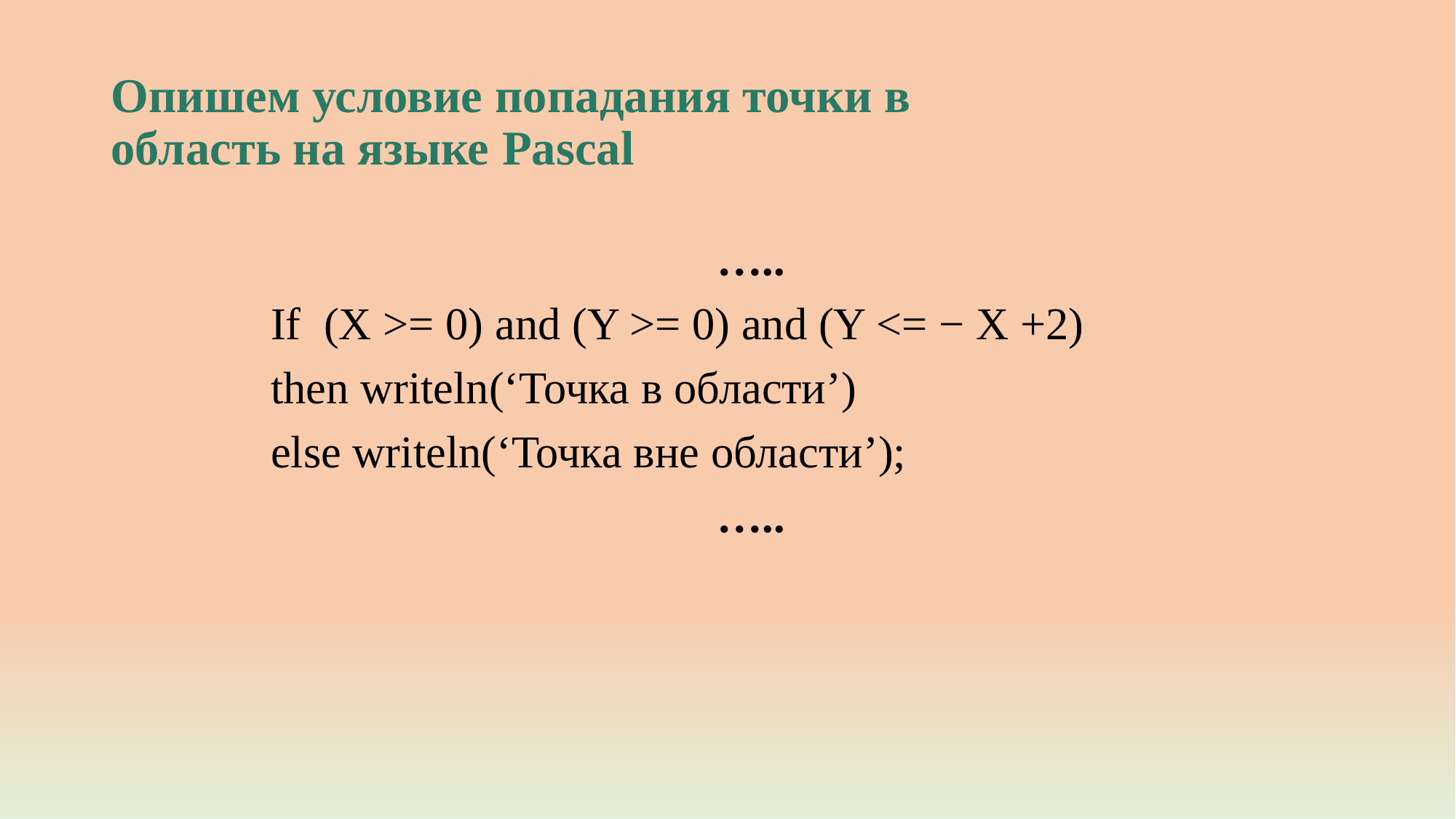

# Опишем условие попадания точки в область на языке Pascal
…..
If  (X >= 0) and (Y >= 0) and (Y <= − X +2)
then writeln(‘Точка в области’)
else writeln(‘Точка вне области’);
…..